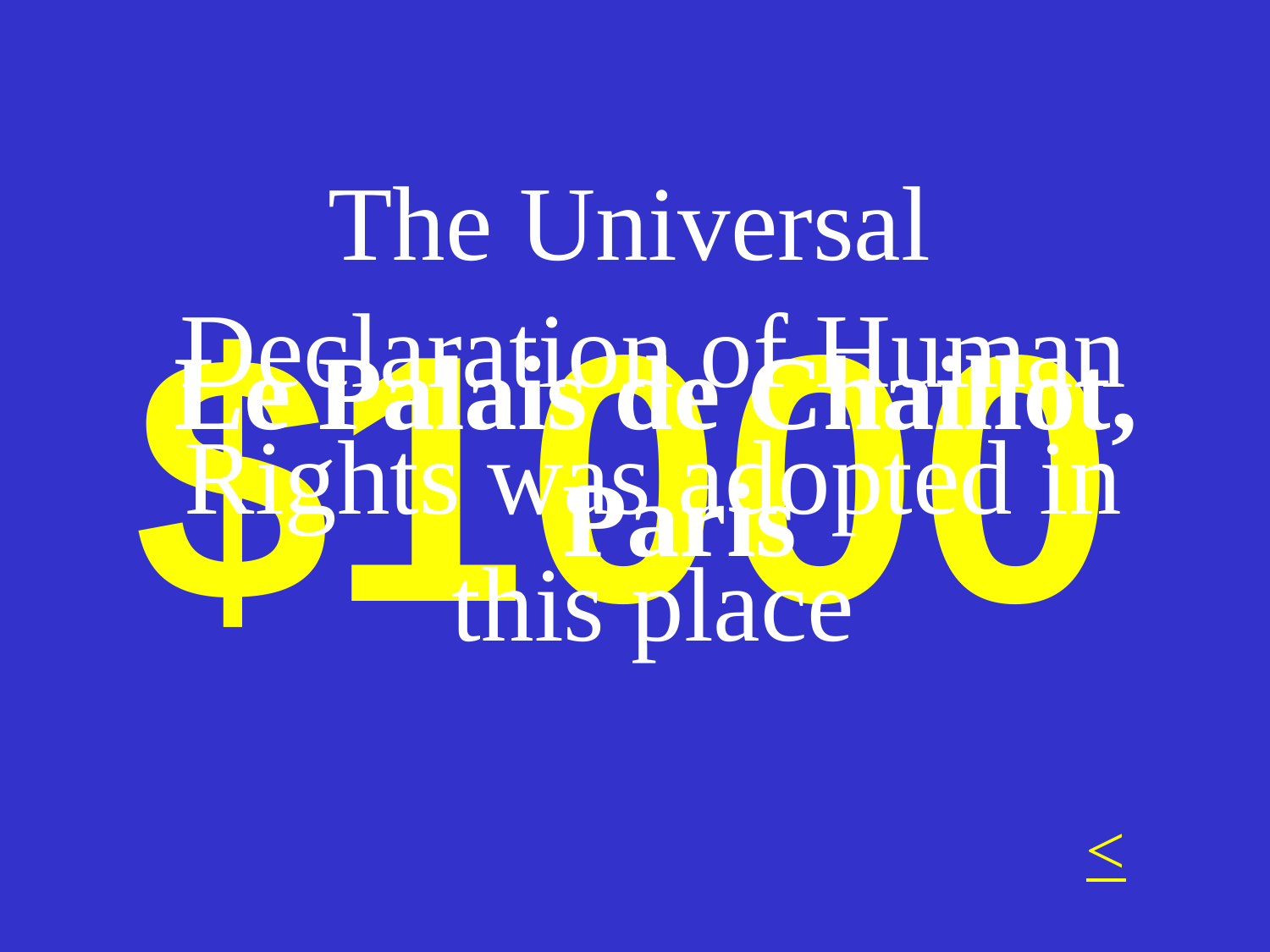

The Universal Declaration of Human Rights was adopted in this place
Le Palais de Chaillot, Paris
# $1000
<